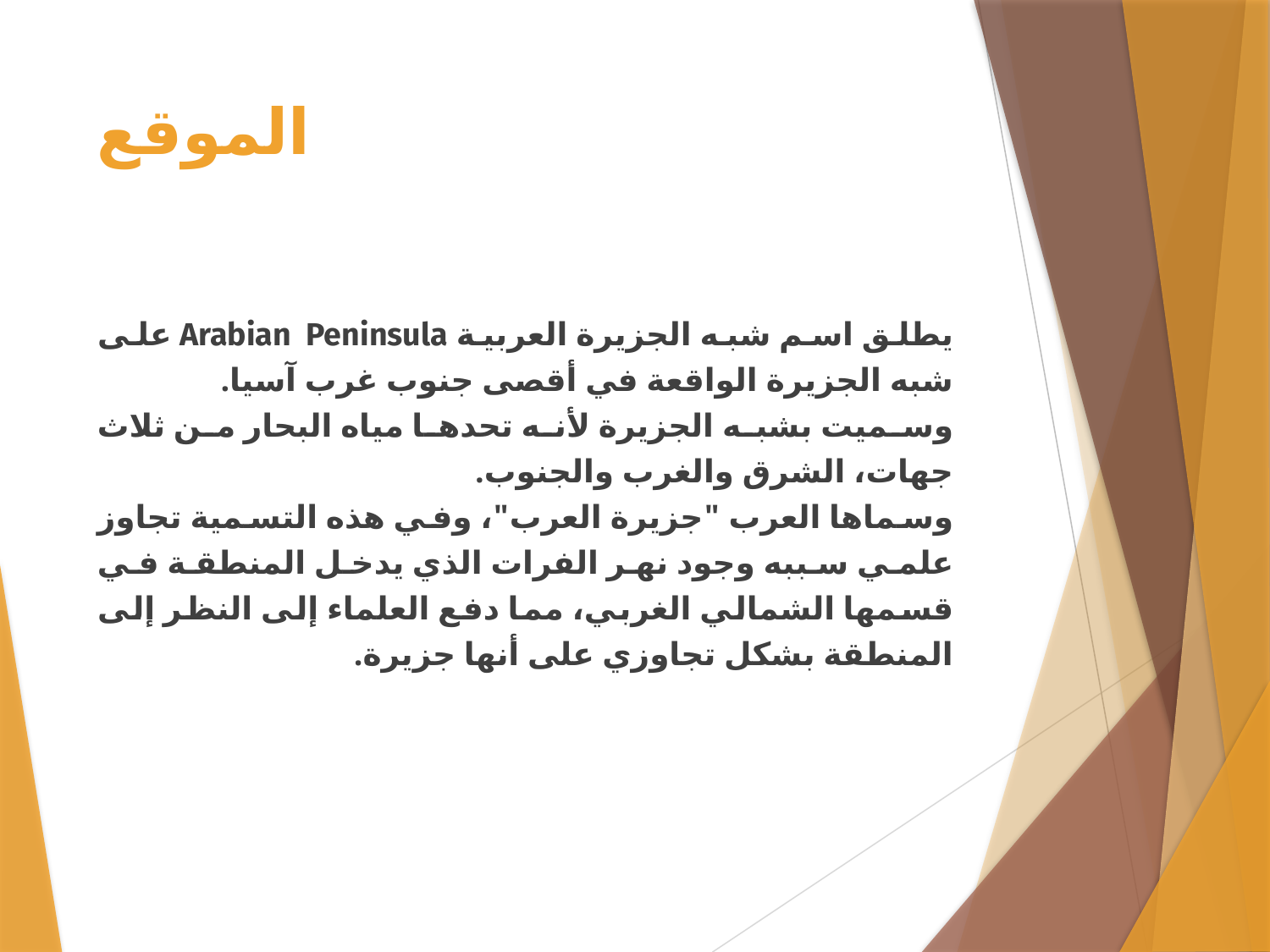

# الموقع
يطلق اسم شبه الجزيرة العربية Arabian Peninsula على شبه الجزيرة الواقعة في أقصى جنوب غرب آسيا.
وسميت بشبه الجزيرة لأنه تحدها مياه البحار من ثلاث جهات، الشرق والغرب والجنوب.
وسماها العرب "جزيرة العرب"، وفي هذه التسمية تجاوز علمي سببه وجود نهر الفرات الذي يدخل المنطقة في قسمها الشمالي الغربي، مما دفع العلماء إلى النظر إلى المنطقة بشكل تجاوزي على أنها جزيرة.